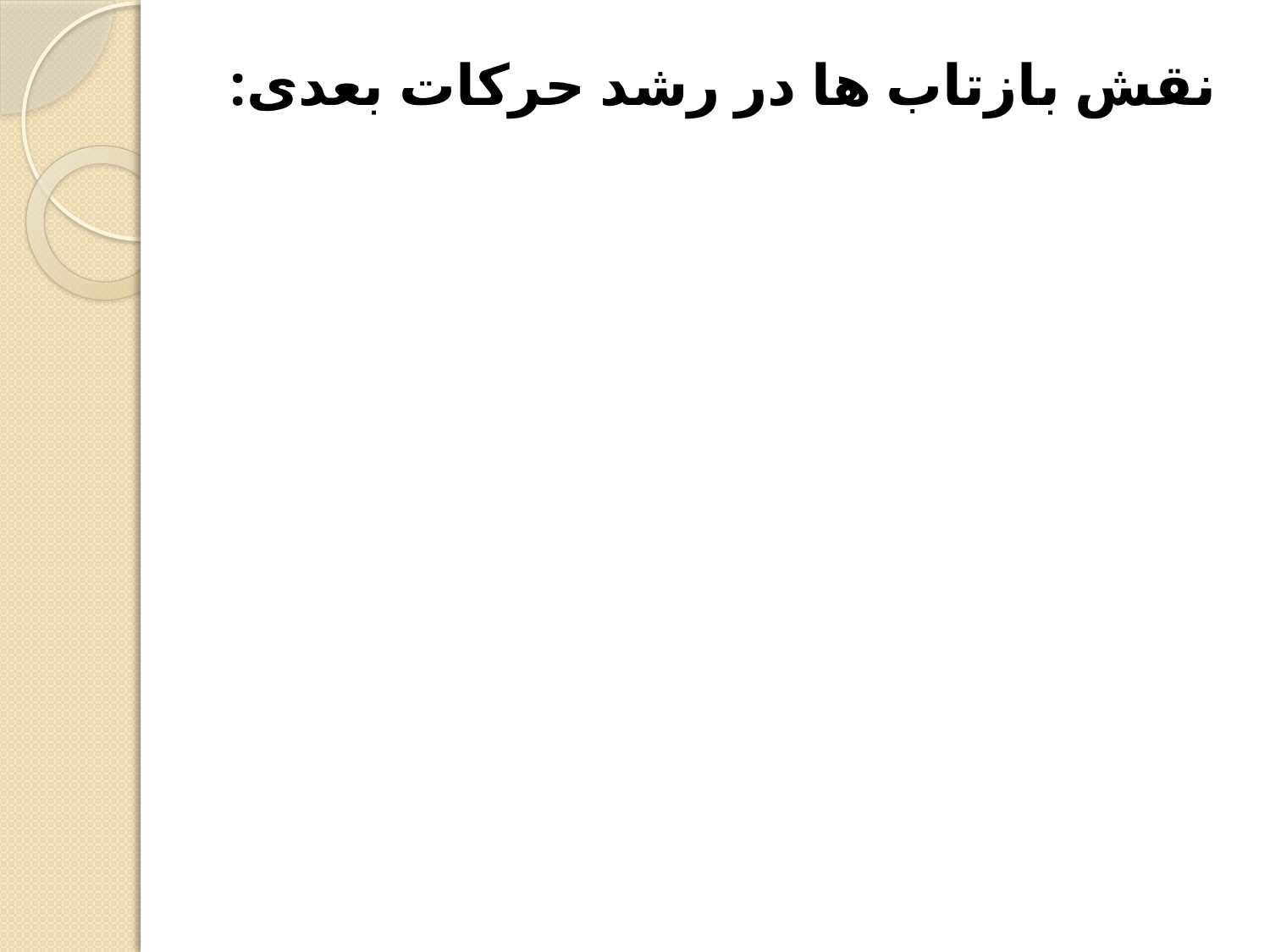

#
نقش بازتاب ها در رشد حرکات بعدی: